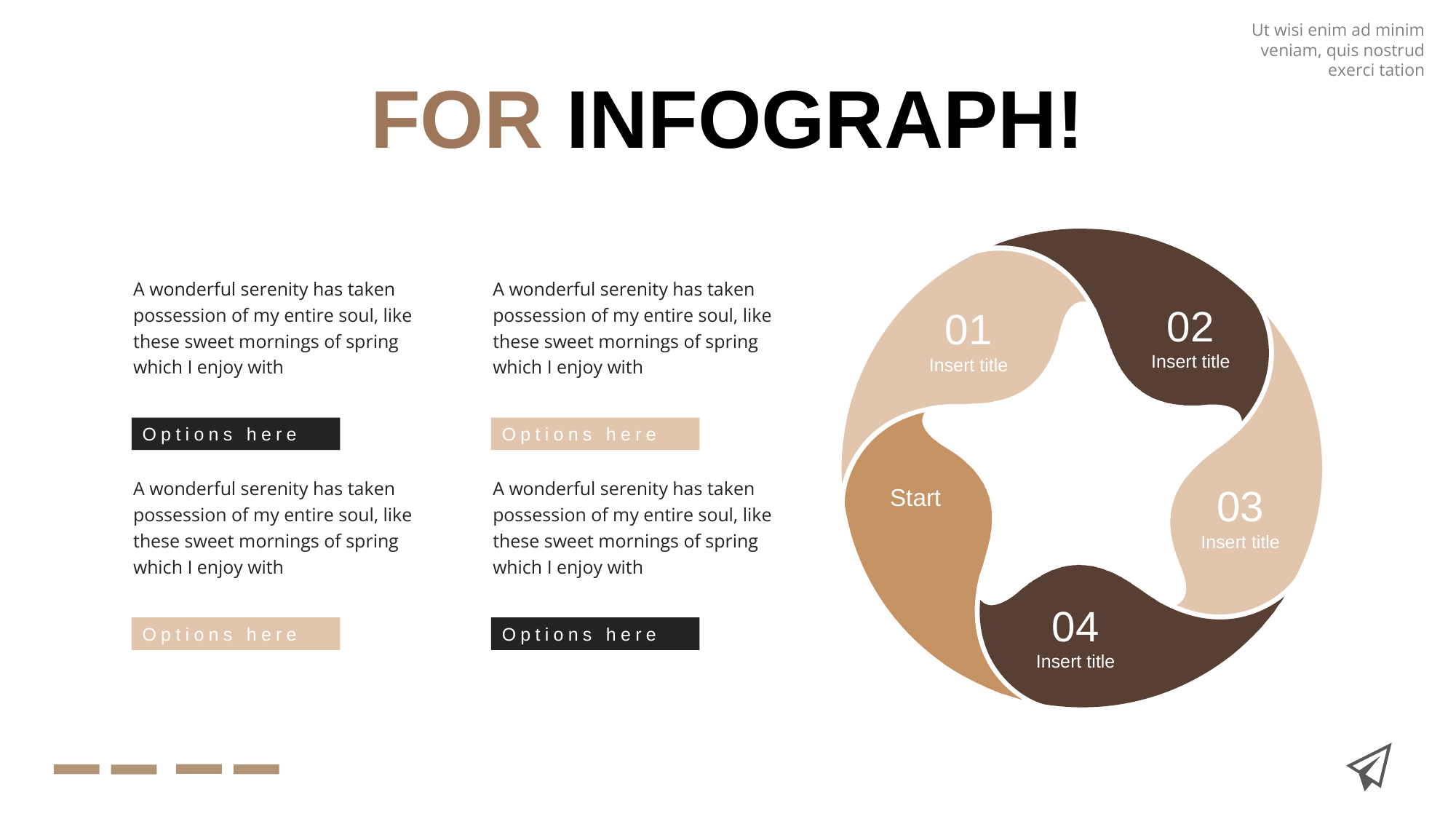

Ut wisi enim ad minim veniam, quis nostrud exerci tation
FOR INFOGRAPH!

02
Insert title
01
Insert title

03
Insert title
Start

04
Insert title
A wonderful serenity has taken possession of my entire soul, like these sweet mornings of spring which I enjoy with
A wonderful serenity has taken possession of my entire soul, like these sweet mornings of spring which I enjoy with
Options here
Options here
A wonderful serenity has taken possession of my entire soul, like these sweet mornings of spring which I enjoy with
A wonderful serenity has taken possession of my entire soul, like these sweet mornings of spring which I enjoy with
Options here
Options here